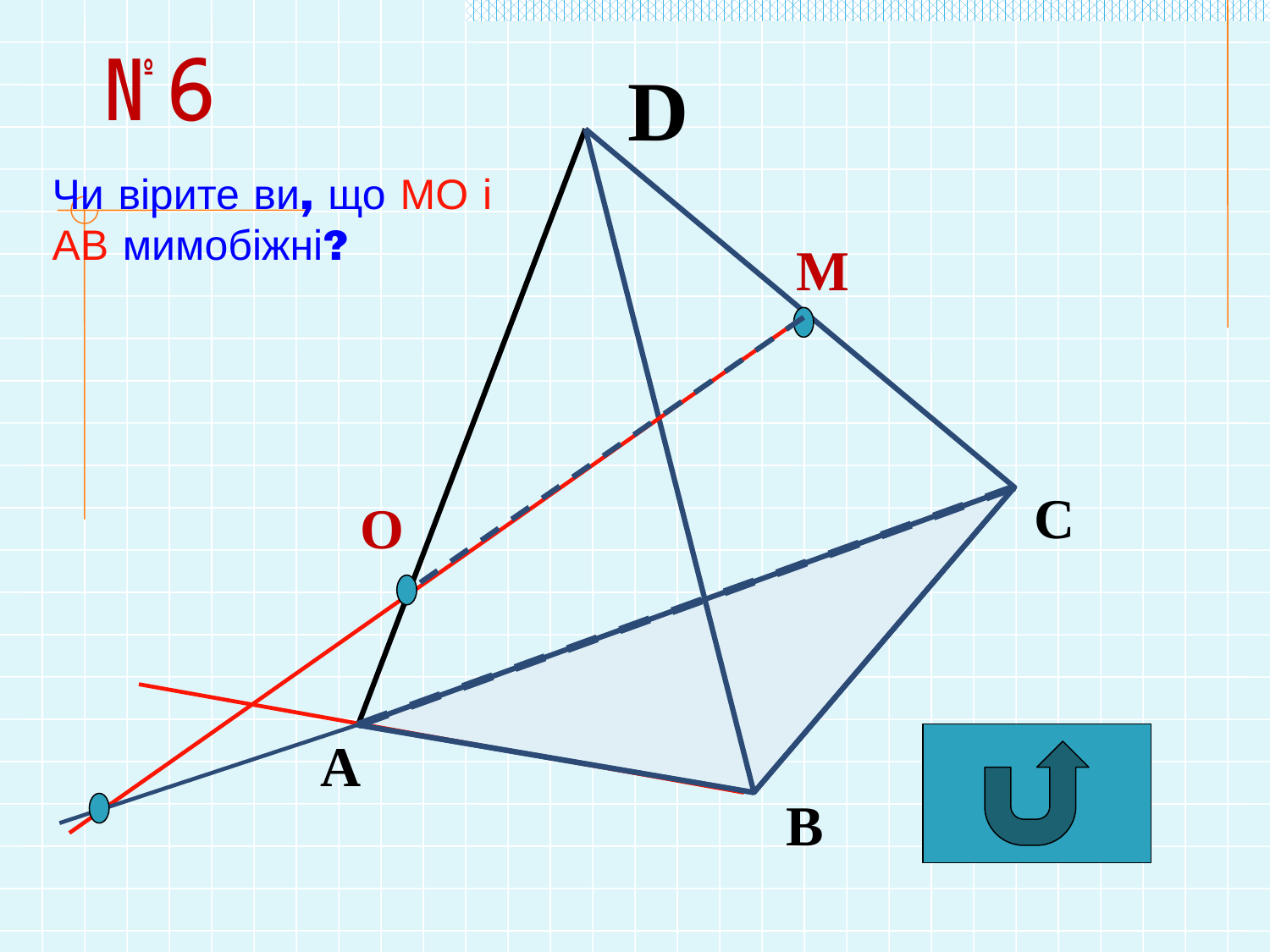

№6
D

Чи вірите ви, що МО і АВ мимобіжні?

М

С
О

А

В